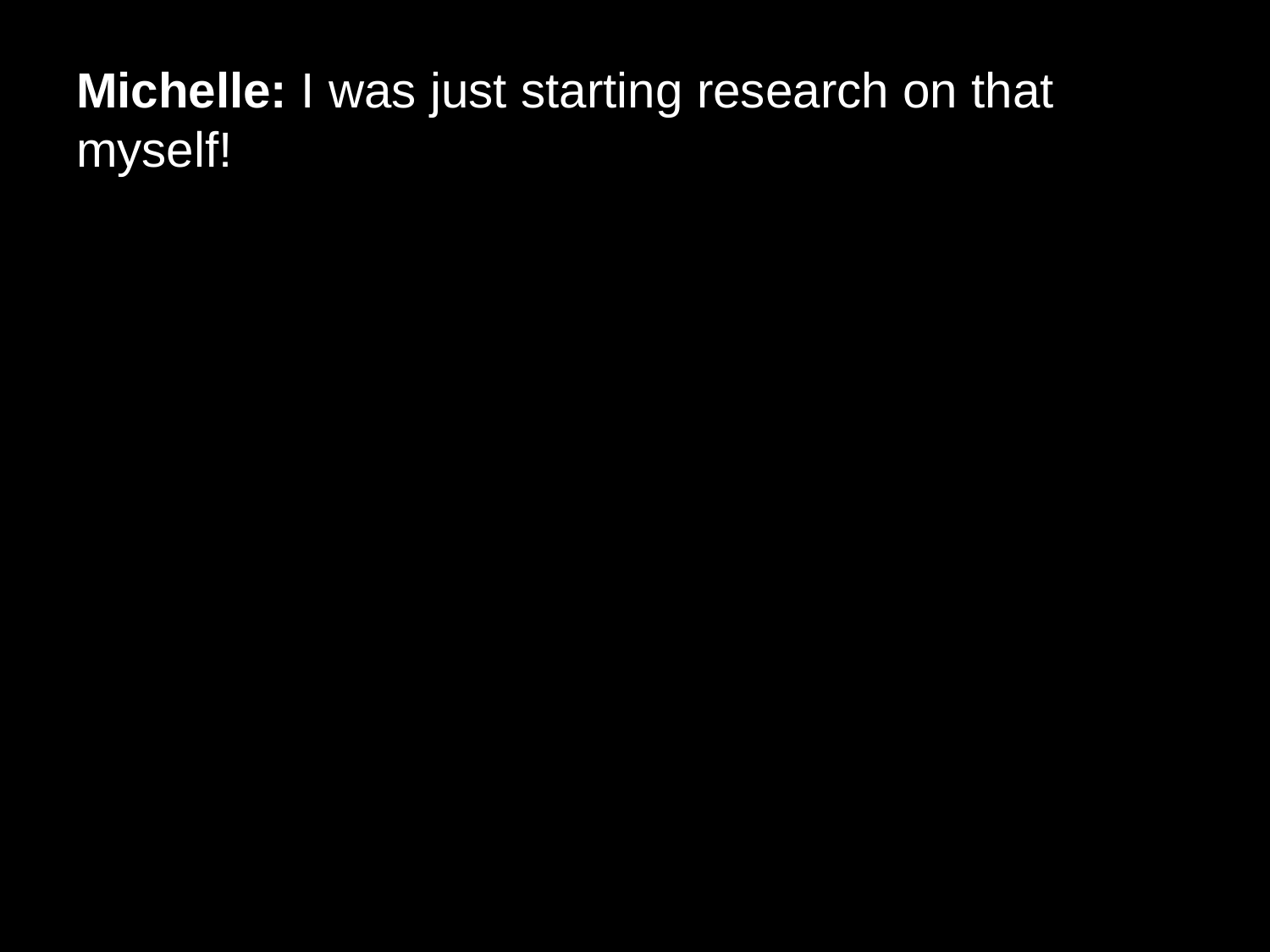

# Michelle: I was just starting research on that myself!